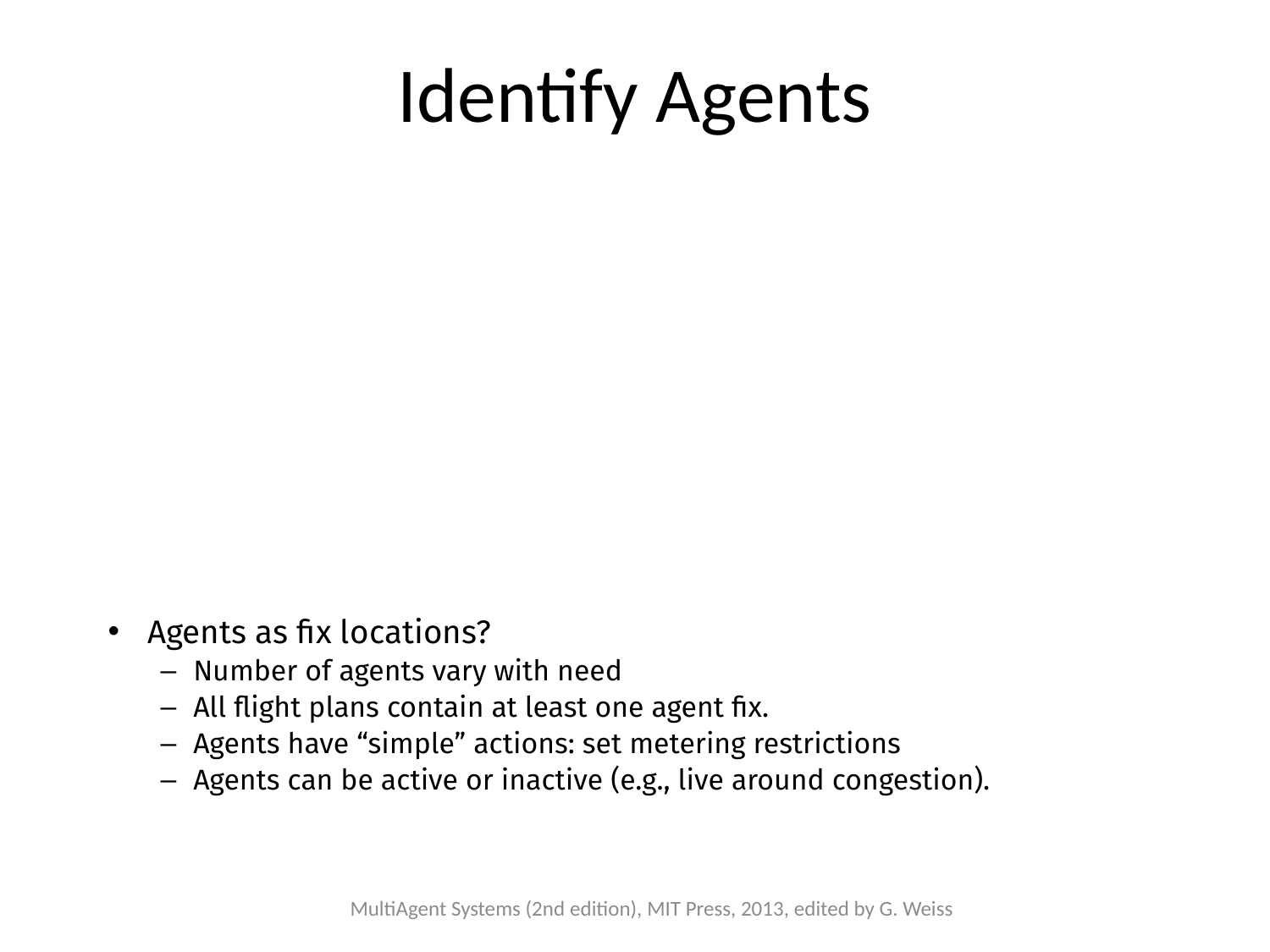

# Identify Agents

Agents as fix locations?
Number of agents vary with need
All flight plans contain at least one agent fix.
Agents have “simple” actions: set metering restrictions
Agents can be active or inactive (e.g., live around congestion).
MultiAgent Systems (2nd edition), MIT Press, 2013, edited by G. Weiss